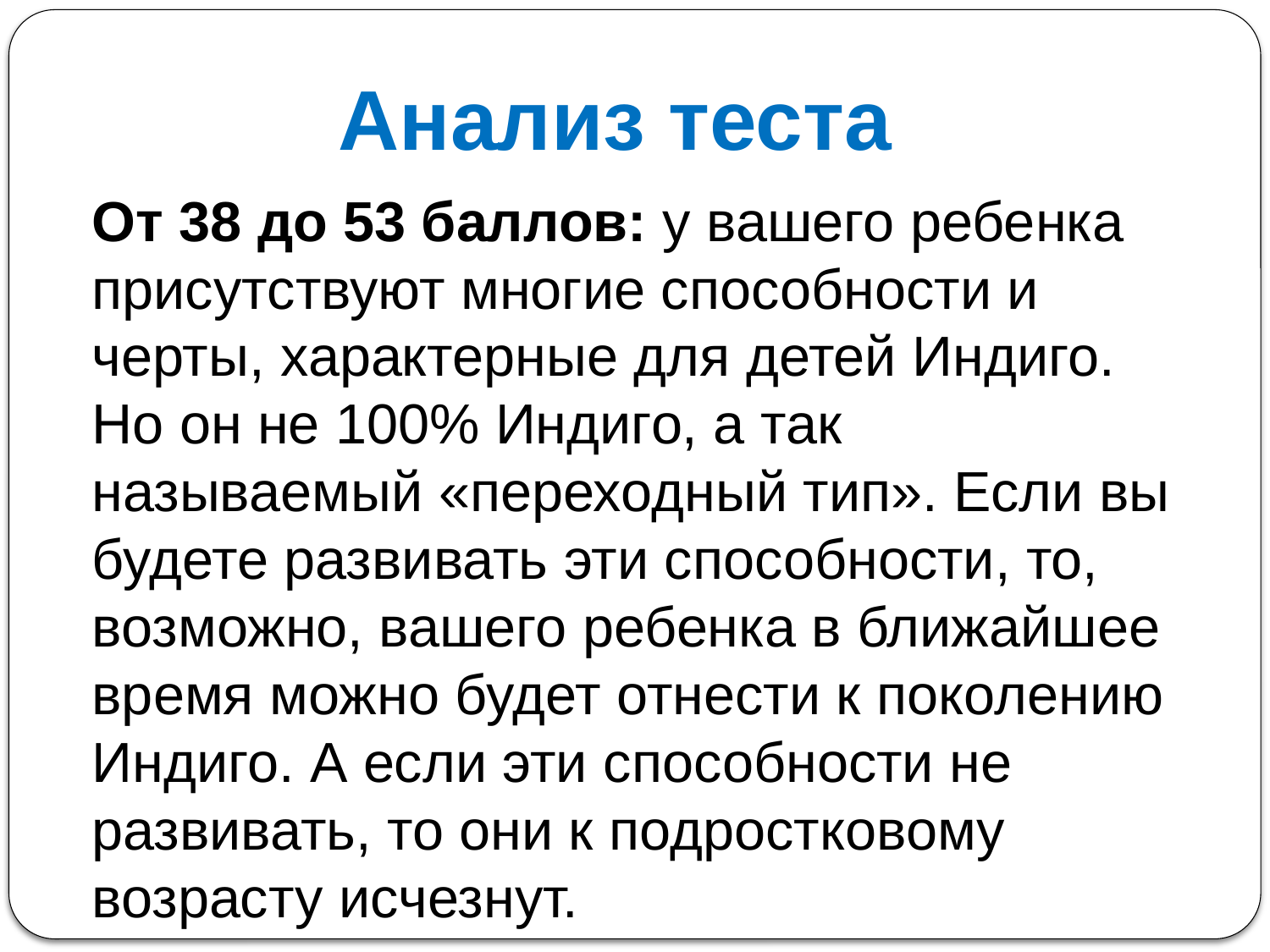

Анализ теста
От 38 до 53 баллов: у вашего ребенка присутствуют многие способности и черты, характерные для детей Индиго. Но он не 100% Индиго, а так называемый «переходный тип». Если вы будете развивать эти способности, то, возможно, вашего ребенка в ближайшее время можно будет отнести к поколению Индиго. А если эти способности не развивать, то они к подростковому возрасту исчезнут.